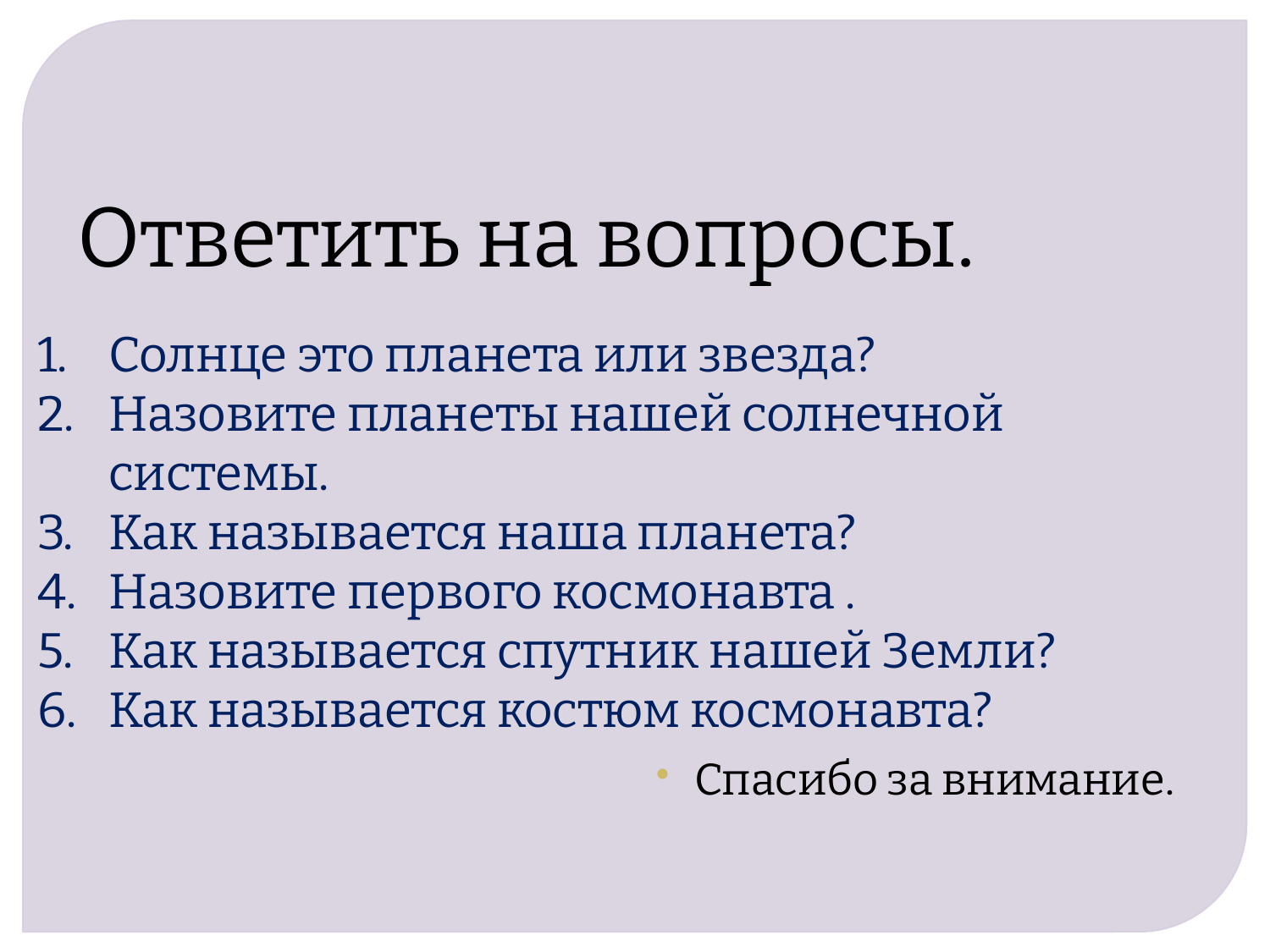

Ответить на вопросы.
Солнце это планета или звезда?
Назовите планеты нашей солнечной системы.
Как называется наша планета?
Назовите первого космонавта .
Как называется спутник нашей Земли?
Как называется костюм космонавта?

Спасибо за внимание.